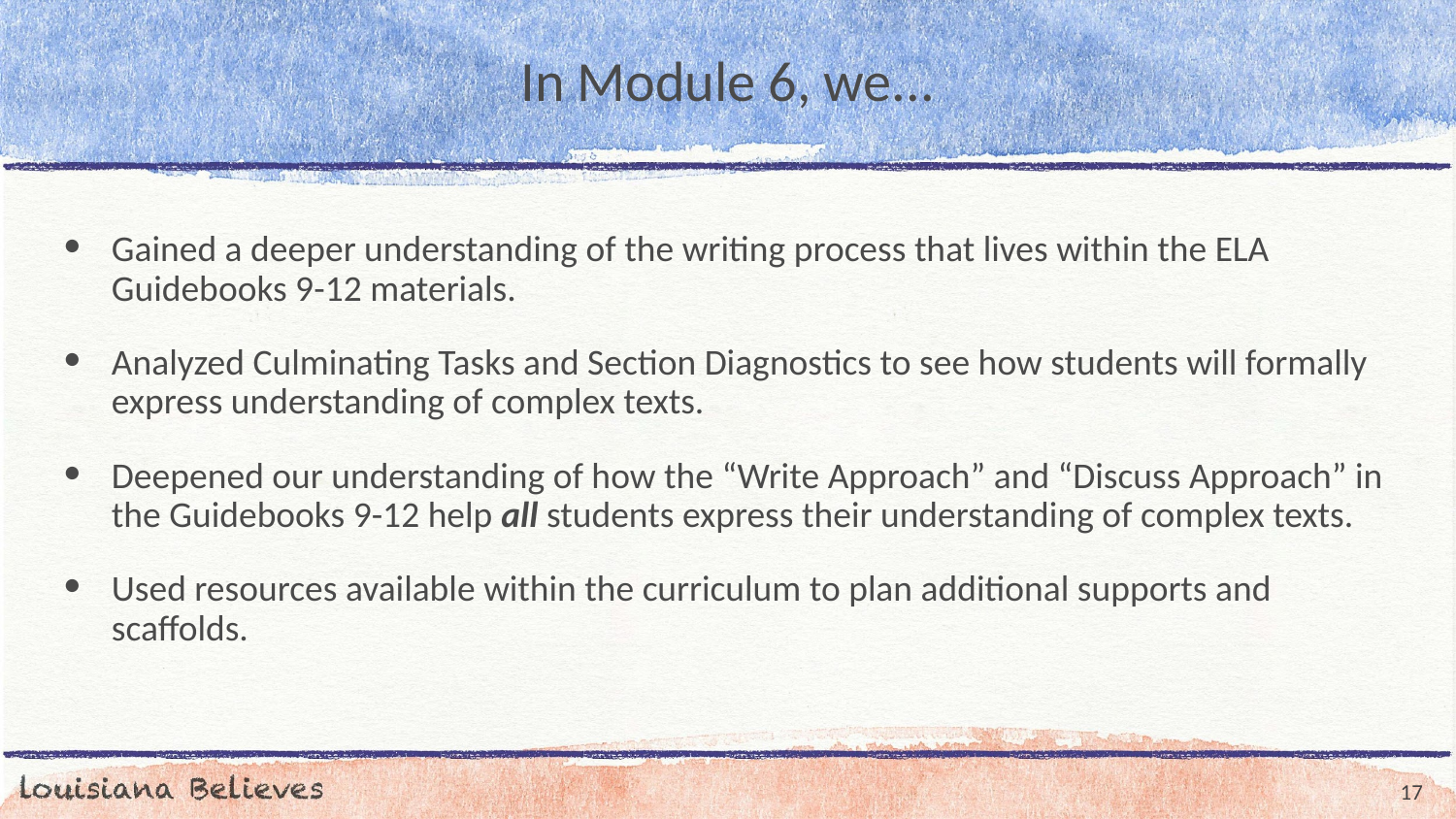

# In Module 6, we...
Gained a deeper understanding of the writing process that lives within the ELA Guidebooks 9-12 materials.

Analyzed Culminating Tasks and Section Diagnostics to see how students will formally express understanding of complex texts.

Deepened our understanding of how the “Write Approach” and “Discuss Approach” in the Guidebooks 9-12 help all students express their understanding of complex texts.

Used resources available within the curriculum to plan additional supports and scaffolds.